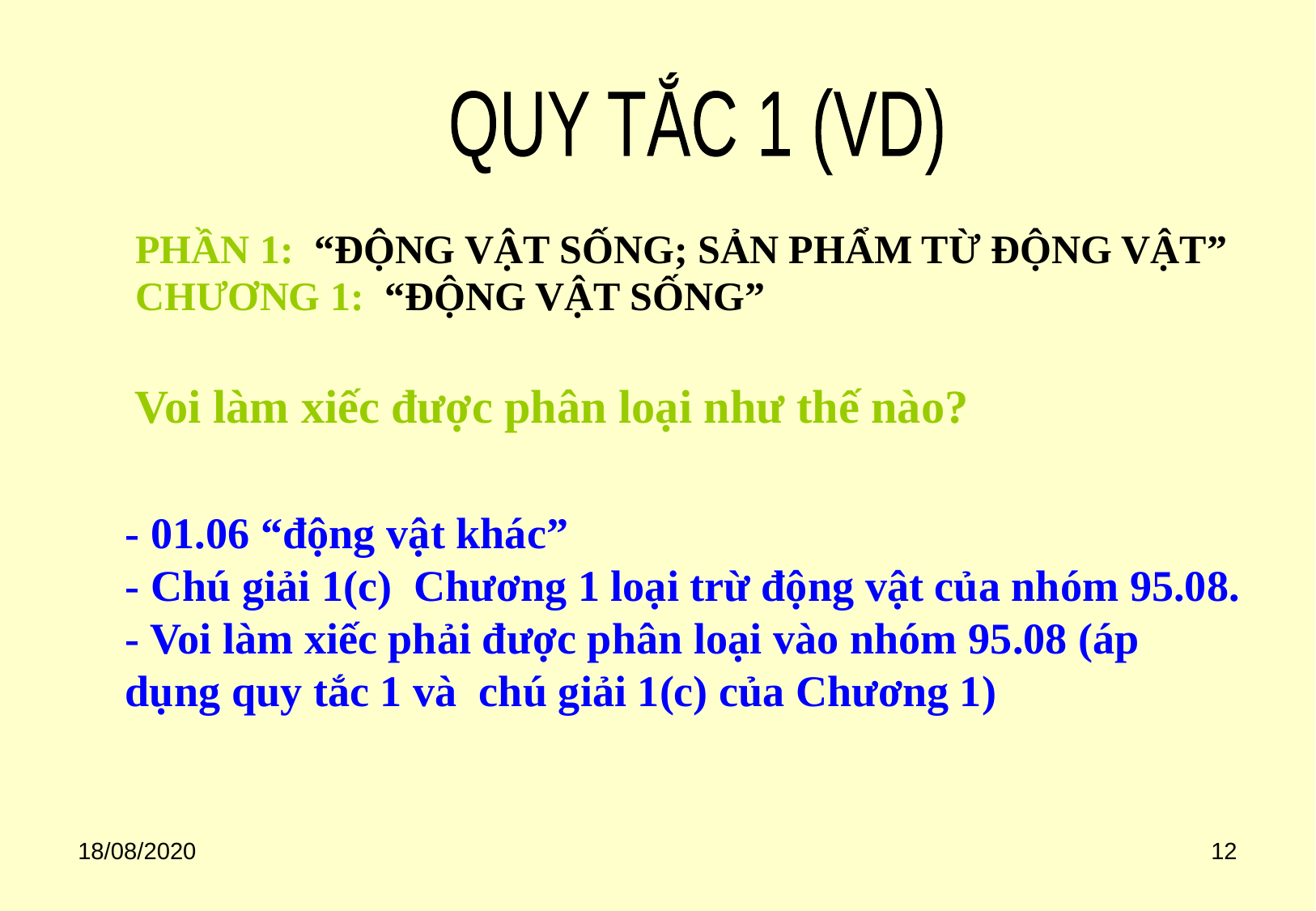

QUY TẮC 1 (VD)
PHẦN 1:  “ĐỘNG VẬT SỐNG; SẢN PHẨM TỪ ĐỘNG VẬT”
CHƯƠNG 1:  “ĐỘNG VẬT SỐNG”

Voi làm xiếc được phân loại như thế nào?
- 01.06 “động vật khác”
- Chú giải 1(c)  Chương 1 loại trừ động vật của nhóm 95.08.
- Voi làm xiếc phải được phân loại vào nhóm 95.08 (áp dụng quy tắc 1 và  chú giải 1(c) của Chương 1)

18/08/2020
12